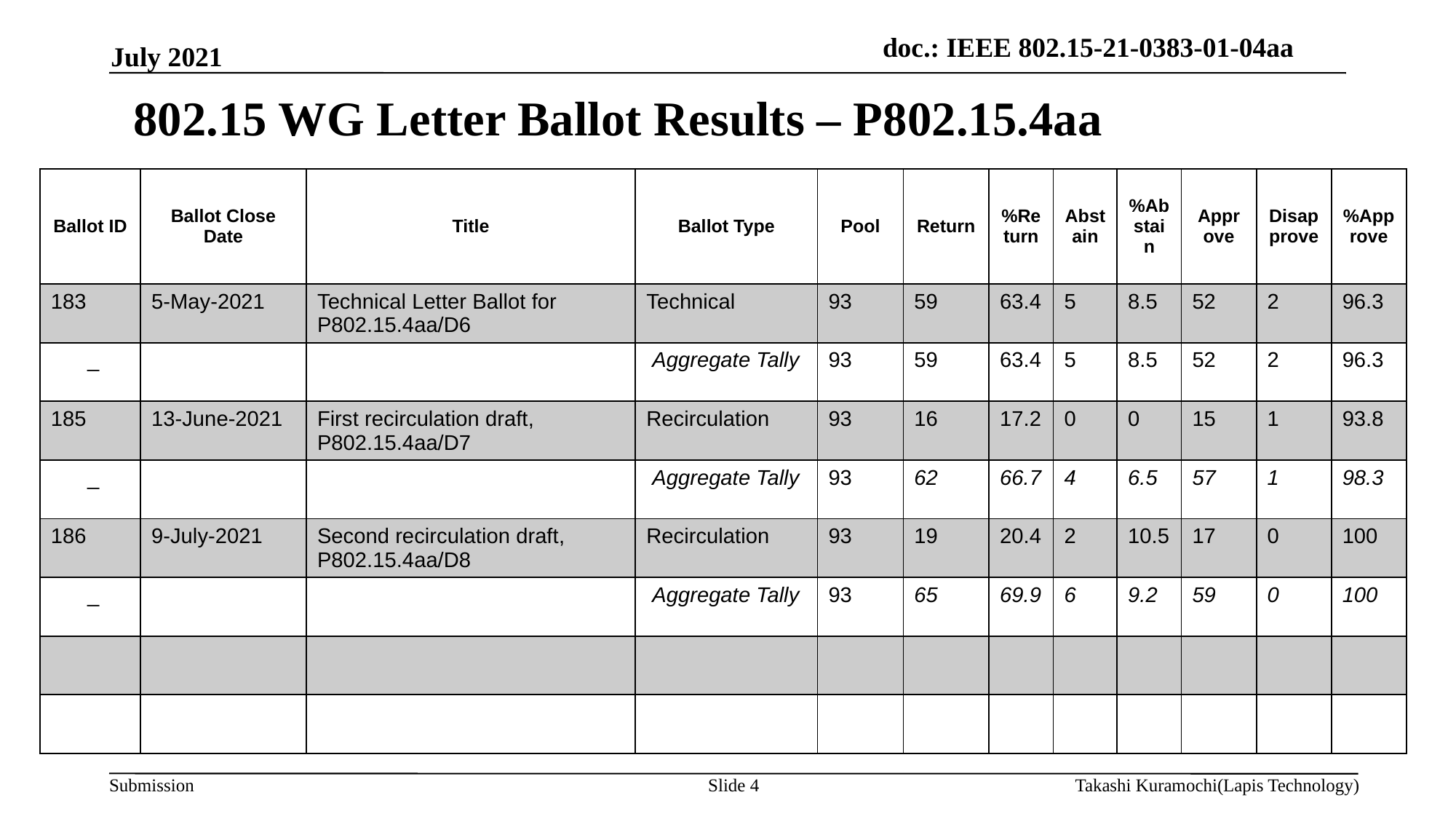

July 2021
802.15 WG Letter Ballot Results – P802.15.4aa
| Ballot ID | Ballot Close Date | Title | Ballot Type | Pool | Return | %Return | Abstain | %Abstain | Approve | Disapprove | %Approve |
| --- | --- | --- | --- | --- | --- | --- | --- | --- | --- | --- | --- |
| 183 | 5-May-2021 | Technical Letter Ballot for P802.15.4aa/D6 | Technical | 93 | 59 | 63.4 | 5 | 8.5 | 52 | 2 | 96.3 |
| \_ |  |  | Aggregate Tally | 93 | 59 | 63.4 | 5 | 8.5 | 52 | 2 | 96.3 |
| 185 | 13-June-2021 | First recirculation draft, P802.15.4aa/D7 | Recirculation | 93 | 16 | 17.2 | 0 | 0 | 15 | 1 | 93.8 |
| \_ |  |  | Aggregate Tally | 93 | 62 | 66.7 | 4 | 6.5 | 57 | 1 | 98.3 |
| 186 | 9-July-2021 | Second recirculation draft, P802.15.4aa/D8 | Recirculation | 93 | 19 | 20.4 | 2 | 10.5 | 17 | 0 | 100 |
| \_ |  |  | Aggregate Tally | 93 | 65 | 69.9 | 6 | 9.2 | 59 | 0 | 100 |
|  |  |  |  |  |  |  |  |  |  |  |  |
|  |  |  |  |  |  |  |  |  |  |  |  |
Slide 4
Takashi Kuramochi(Lapis Technology)